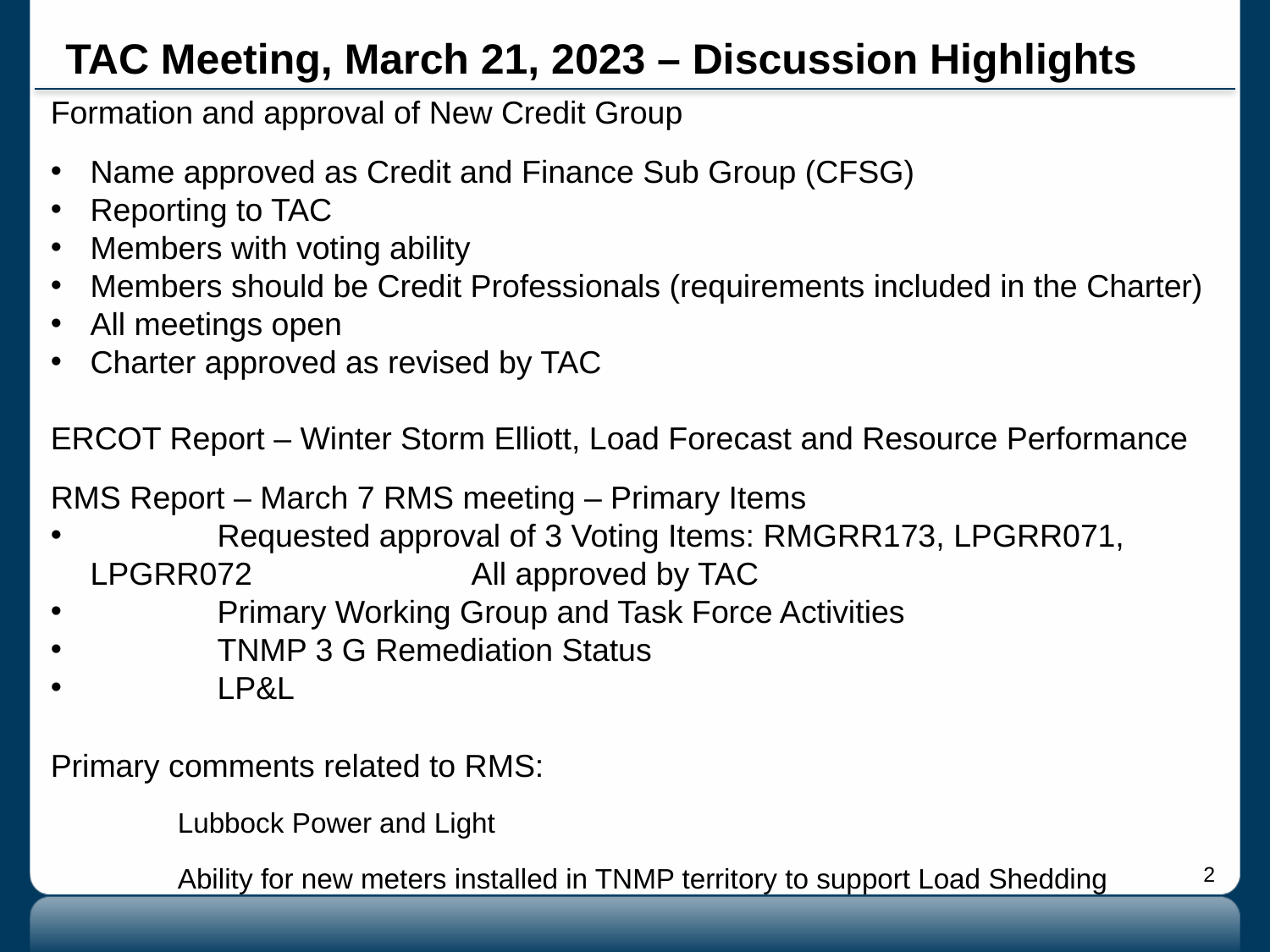

# TAC Meeting, March 21, 2023 – Discussion Highlights
Formation and approval of New Credit Group

Name approved as Credit and Finance Sub Group (CFSG)
Reporting to TAC
Members with voting ability
Members should be Credit Professionals (requirements included in the Charter)
All meetings open
Charter approved as revised by TAC

ERCOT Report – Winter Storm Elliott, Load Forecast and Resource Performance

RMS Report – March 7 RMS meeting – Primary Items
	Requested approval of 3 Voting Items: RMGRR173, LPGRR071, LPGRR072 		All approved by TAC
	Primary Working Group and Task Force Activities
	TNMP 3 G Remediation Status
	LP&L

Primary comments related to RMS:
	Lubbock Power and Light
	Ability for new meters installed in TNMP territory to support Load Shedding